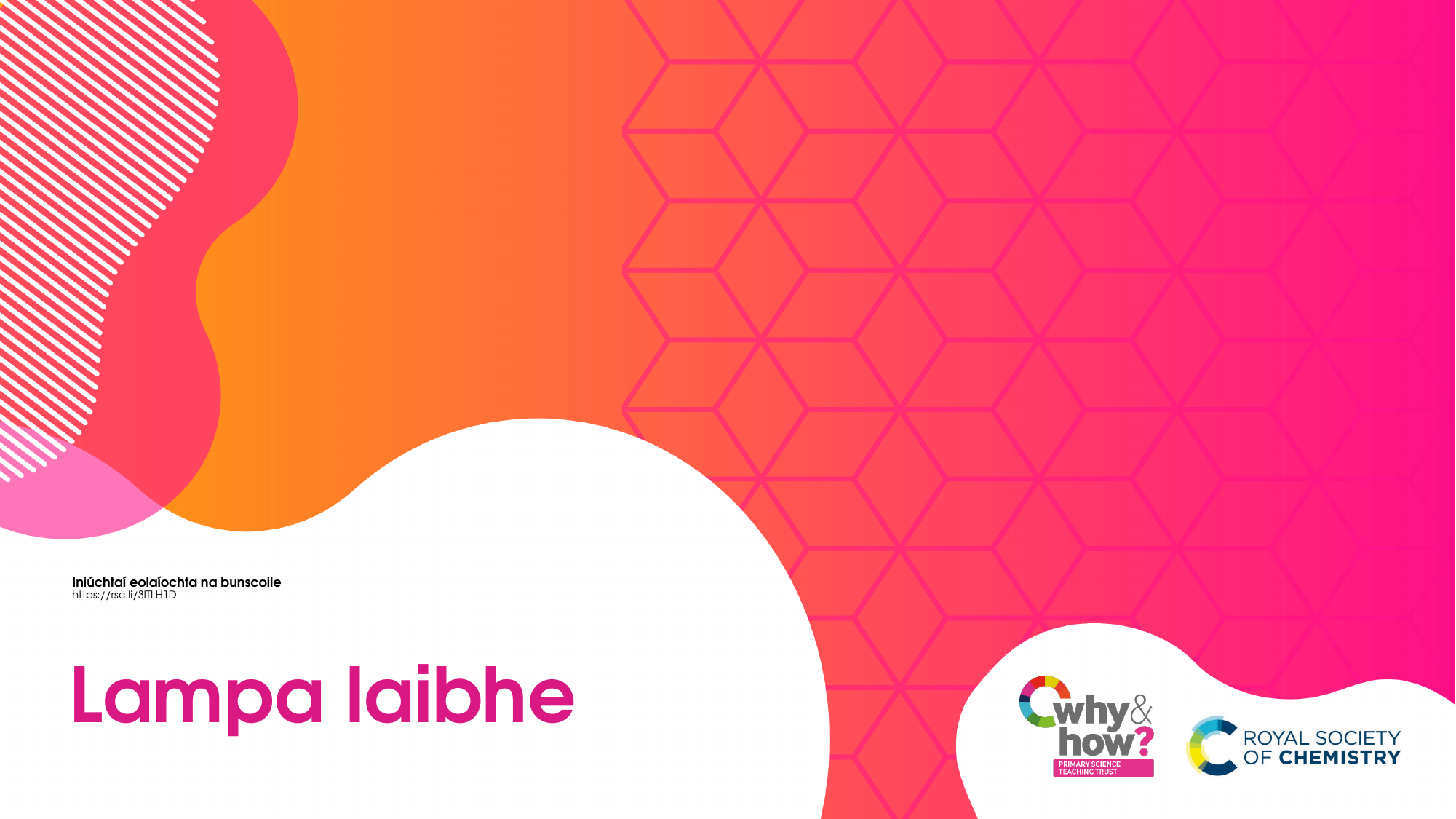

# Iniúchtaí eolaíochta na bunscoile https://rsc.li/3lTLH1D
Lampa laibhe